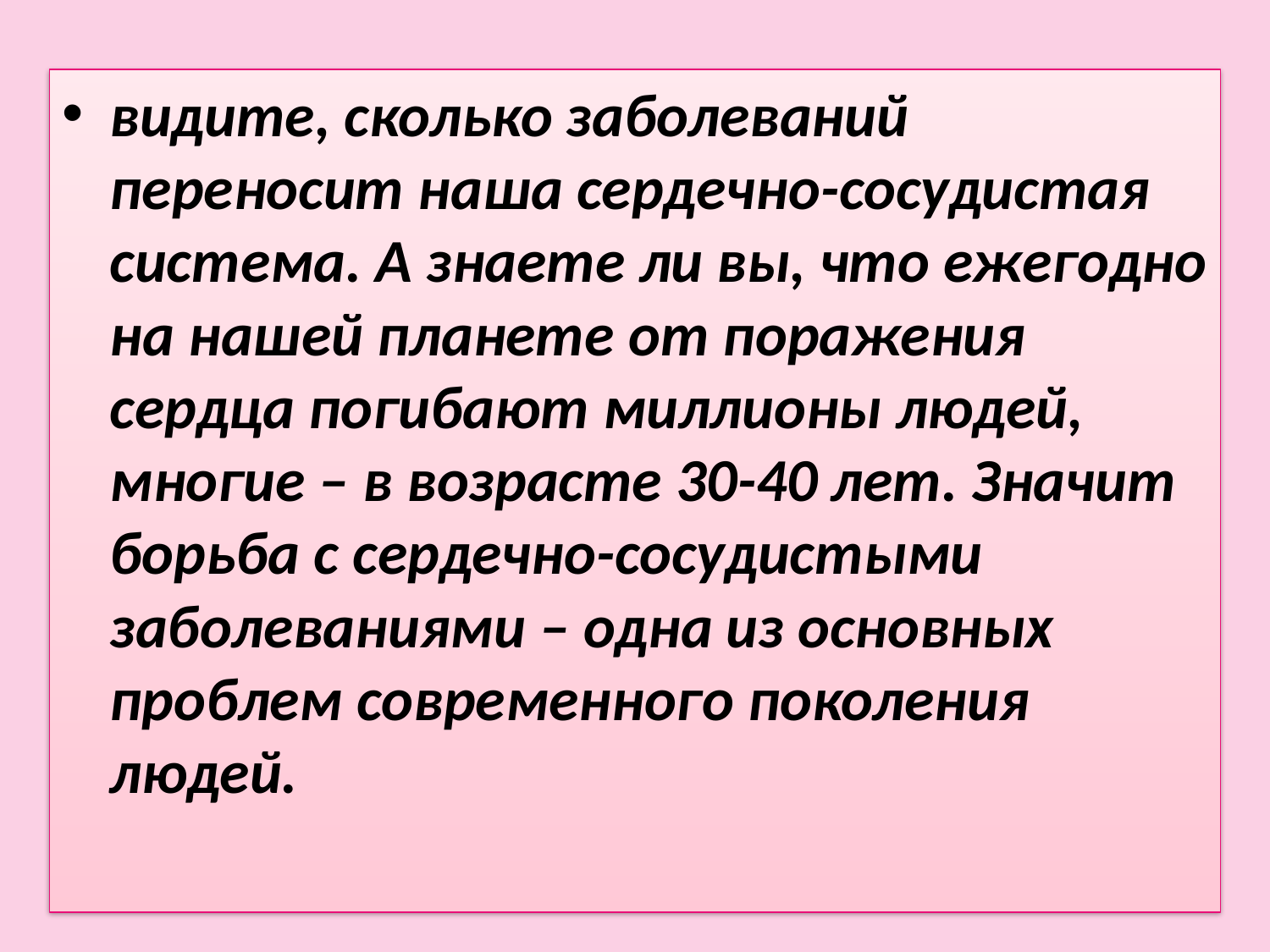

#
видите, сколько заболеваний переносит наша сердечно-сосудистая система. А знаете ли вы, что ежегодно на нашей планете от поражения сердца погибают миллионы людей, многие – в возрасте 30-40 лет. Значит борьба с сердечно-сосудистыми заболеваниями – одна из основных проблем современного поколения людей.